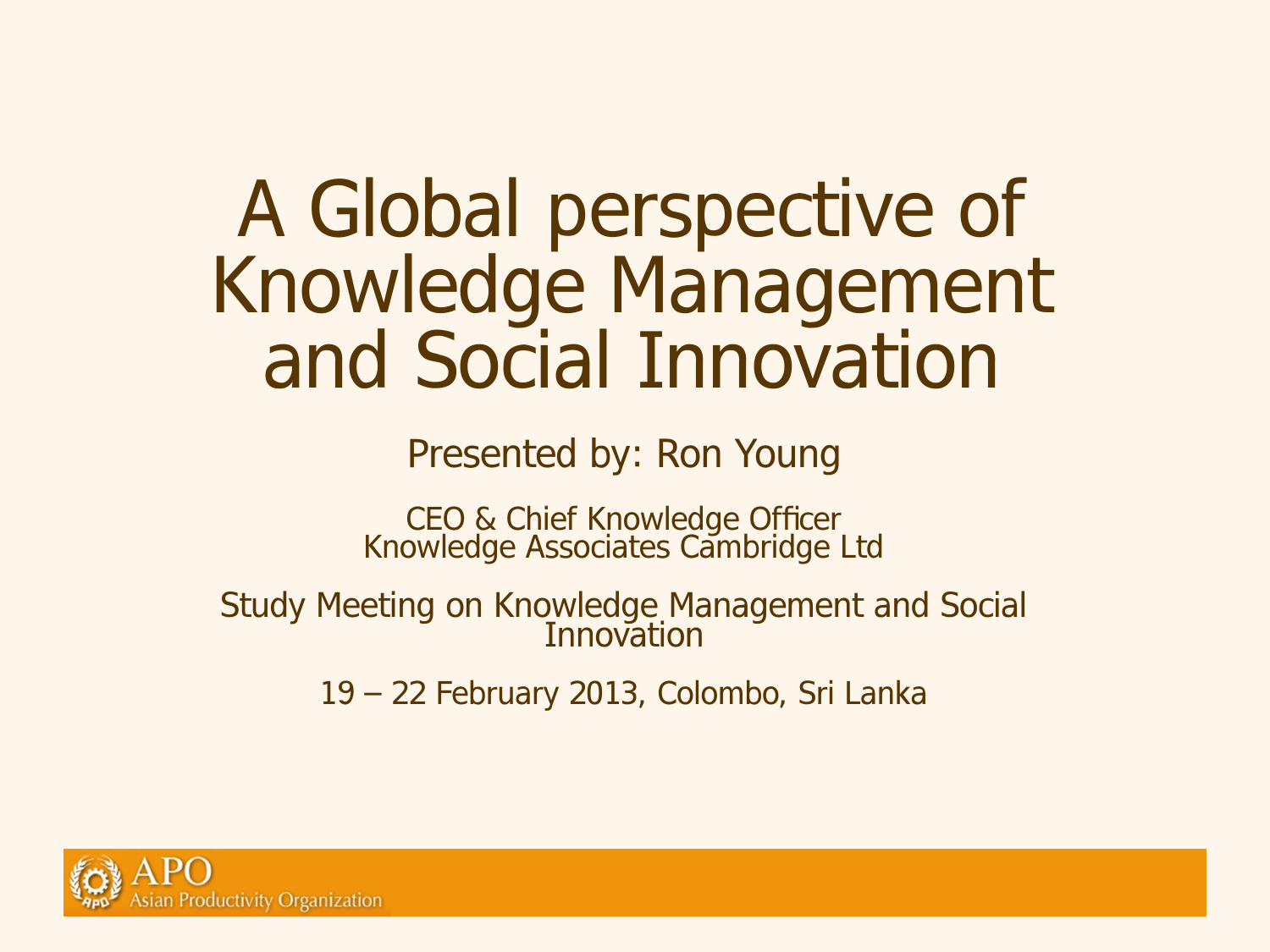

# A Global perspective of Knowledge Management and Social Innovation
Presented by: Ron Young

CEO & Chief Knowledge Officer
Knowledge Associates Cambridge Ltd

Study Meeting on Knowledge Management and Social Innovation
19 – 22 February 2013, Colombo, Sri Lanka